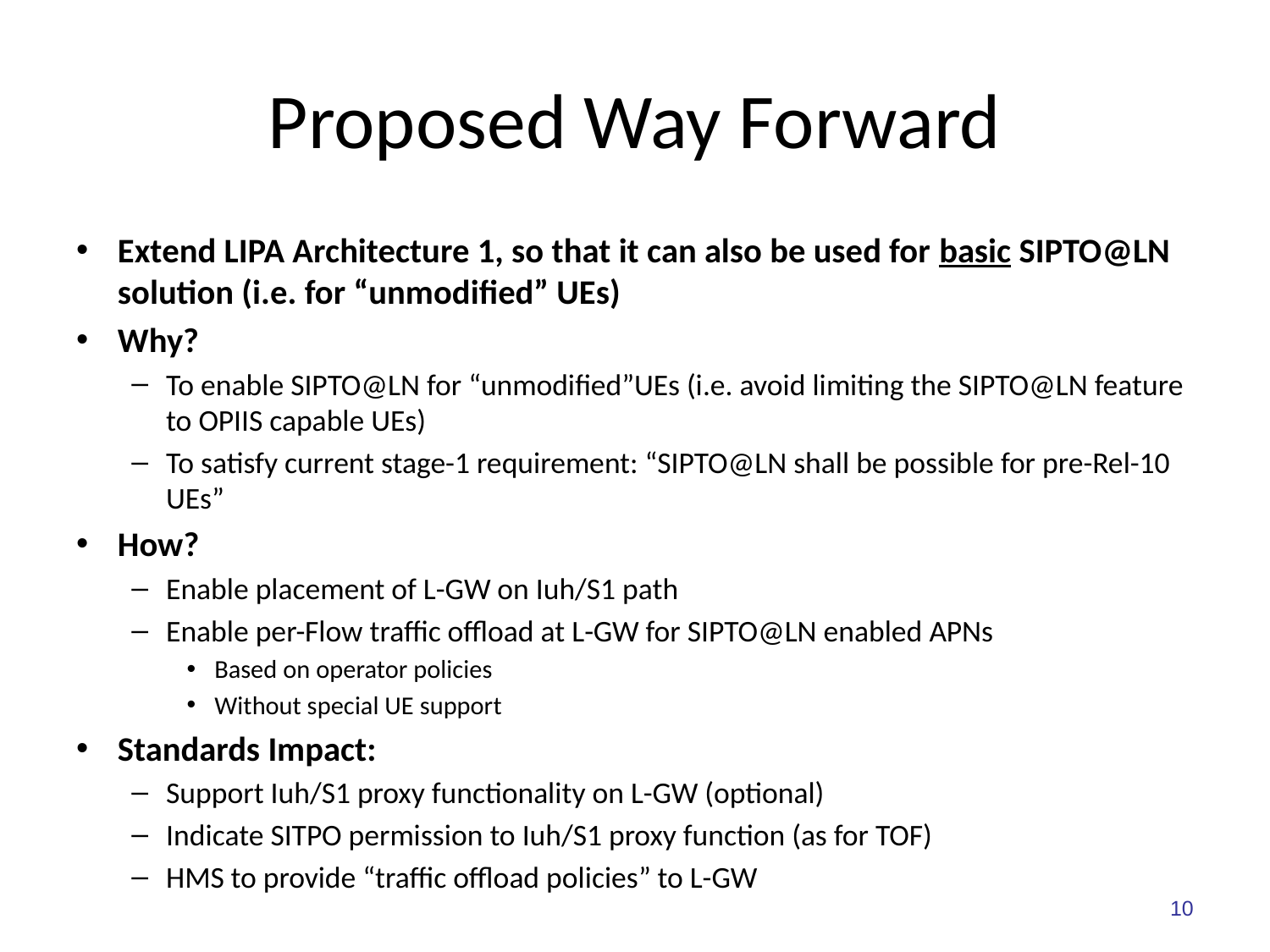

# Proposed Way Forward
Extend LIPA Architecture 1, so that it can also be used for basic SIPTO@LN solution (i.e. for “unmodified” UEs)
Why?
To enable SIPTO@LN for “unmodified”UEs (i.e. avoid limiting the SIPTO@LN feature to OPIIS capable UEs)
To satisfy current stage-1 requirement: “SIPTO@LN shall be possible for pre-Rel-10 UEs”
How?
Enable placement of L-GW on Iuh/S1 path
Enable per-Flow traffic offload at L-GW for SIPTO@LN enabled APNs
Based on operator policies
Without special UE support
Standards Impact:
Support Iuh/S1 proxy functionality on L-GW (optional)
Indicate SITPO permission to Iuh/S1 proxy function (as for TOF)
HMS to provide “traffic offload policies” to L-GW

10